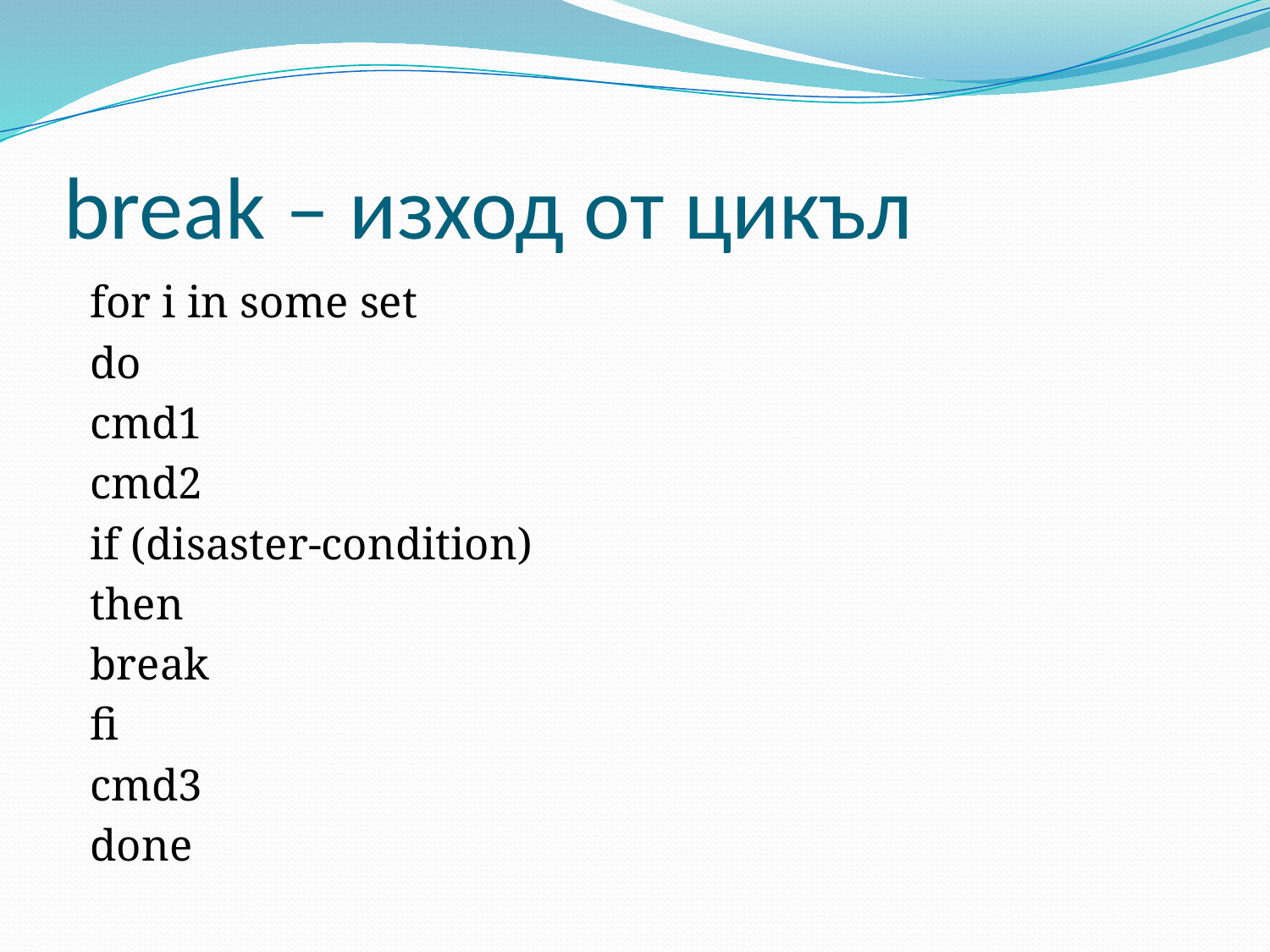

# break – изход от цикъл
for i in some set
do
	cmd1
	cmd2
	if (disaster-condition)
	then
		break
	fi
	cmd3
done